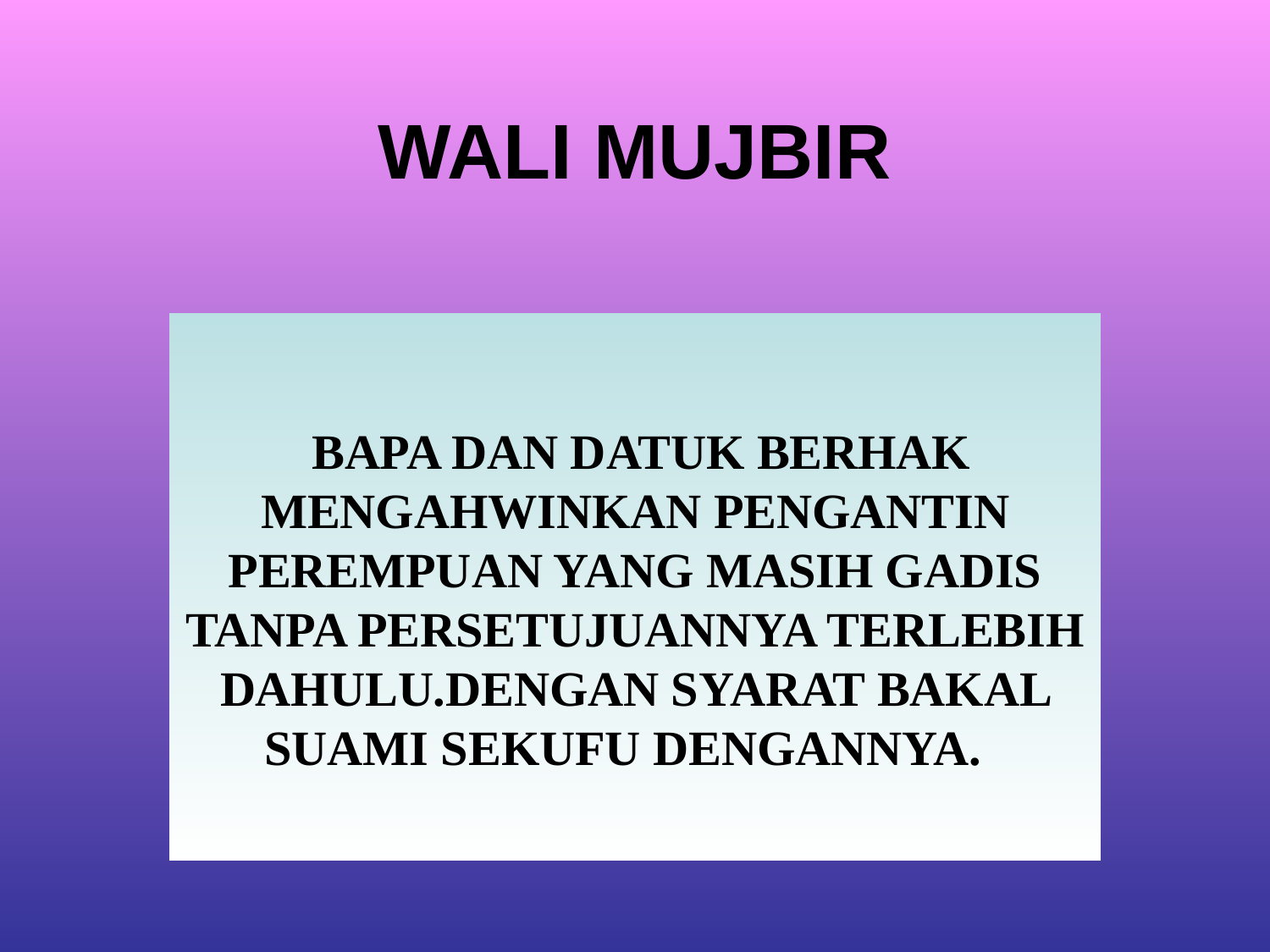

# WALI MUJBIR

 BAPA DAN DATUK BERHAK MENGAHWINKAN PENGANTIN PEREMPUAN YANG MASIH GADIS TANPA PERSETUJUANNYA TERLEBIH DAHULU.DENGAN SYARAT BAKAL SUAMI SEKUFU DENGANNYA.